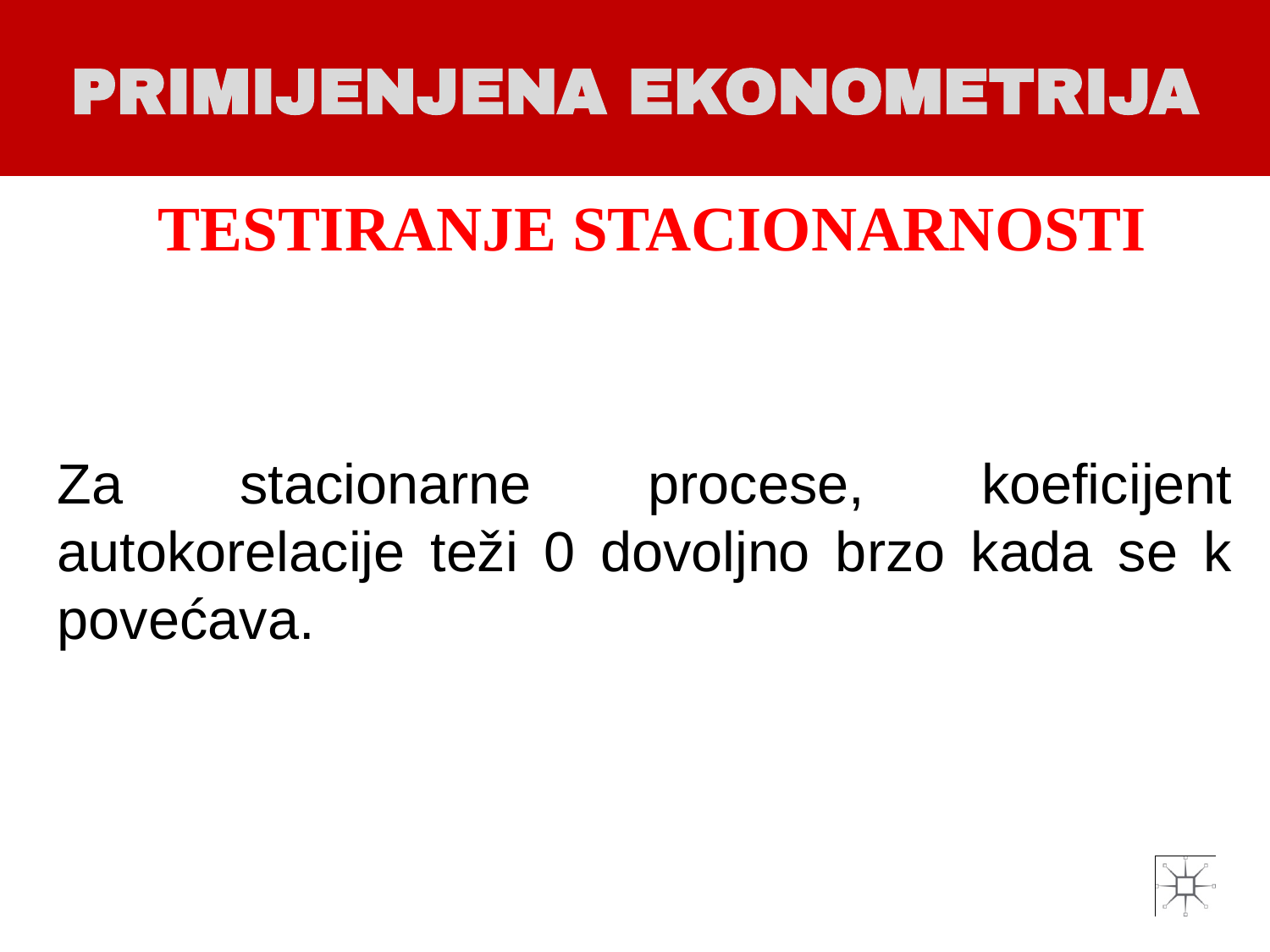

PRIMIJENJENA EKONOMETRIJA
# TESTIRANJE STACIONARNOSTI

Za stacionarne procese, koeficijent autokorelacije teži 0 dovoljno brzo kada se k povećava.